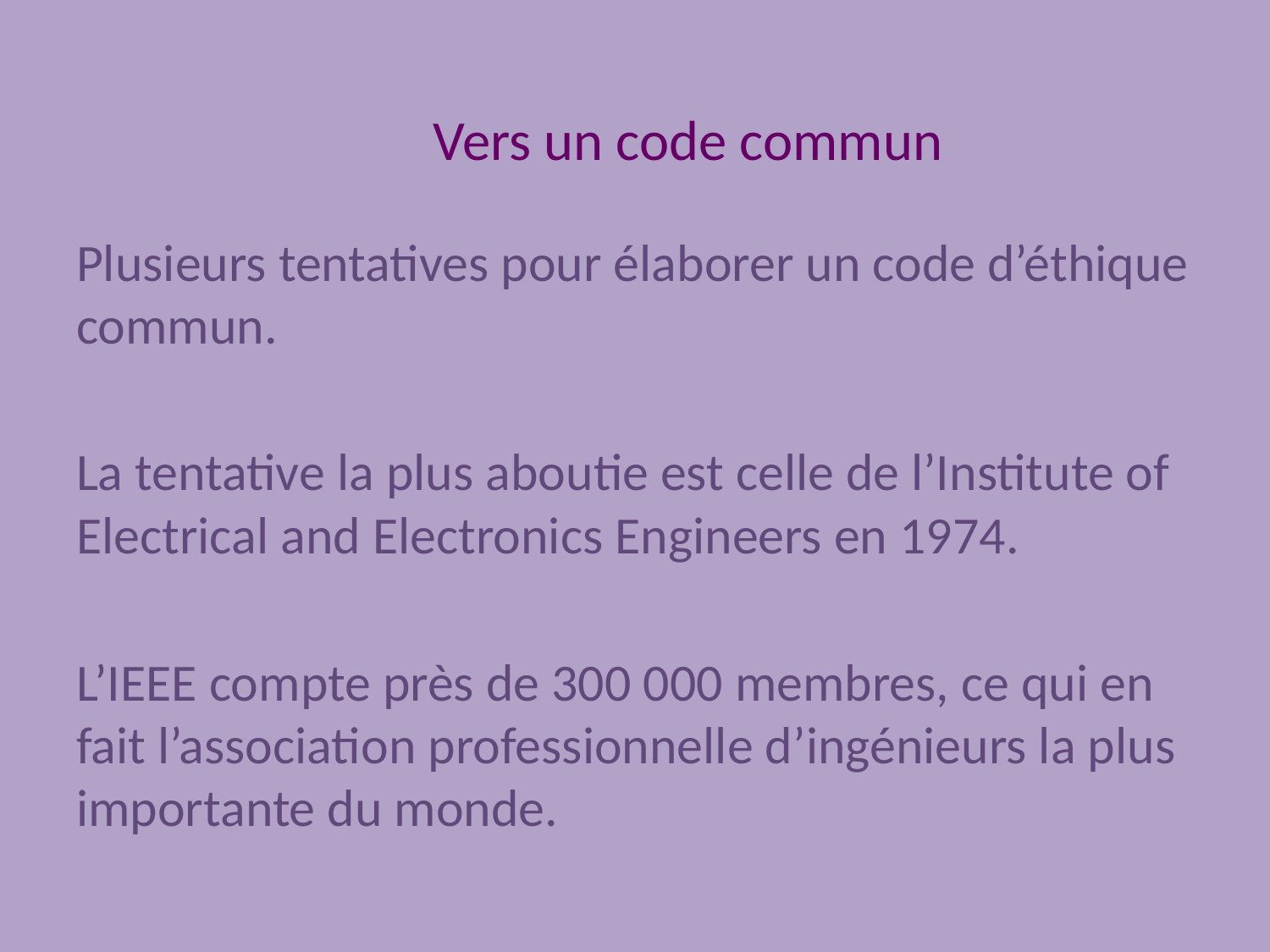

#
Vers un code commun
Plusieurs tentatives pour élaborer un code d’éthique commun.

La tentative la plus aboutie est celle de l’Institute of Electrical and Electronics Engineers en 1974.

L’IEEE compte près de 300 000 membres, ce qui en fait l’association professionnelle d’ingénieurs la plus importante du monde.